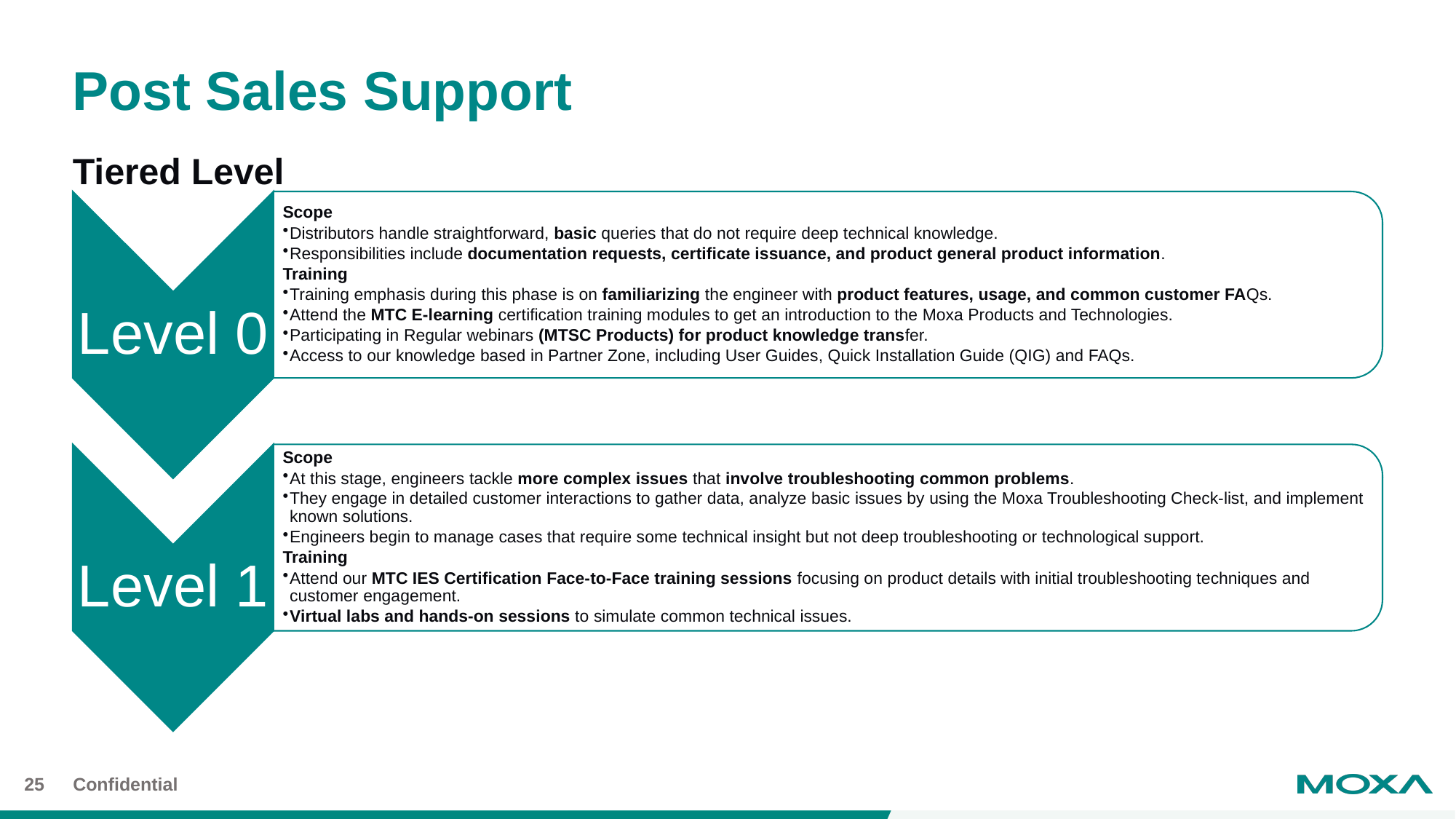

# Post Sales Support
Tiered Level

Level 0
Scope
Distributors handle straightforward, basic queries that do not require deep technical knowledge.
Responsibilities include documentation requests, certificate issuance, and product general product information.
Training
Training emphasis during this phase is on familiarizing the engineer with product features, usage, and common customer FAQs.
Attend the MTC E-learning certification training modules to get an introduction to the Moxa Products and Technologies.
Participating in Regular webinars (MTSC Products) for product knowledge transfer.
Access to our knowledge based in Partner Zone, including User Guides, Quick Installation Guide (QIG) and FAQs.
Level 1
Scope
At this stage, engineers tackle more complex issues that involve troubleshooting common problems.
They engage in detailed customer interactions to gather data, analyze basic issues by using the Moxa Troubleshooting Check-list, and implement known solutions.
Engineers begin to manage cases that require some technical insight but not deep troubleshooting or technological support.
Training
Attend our MTC IES Certification Face-to-Face training sessions focusing on product details with initial troubleshooting techniques and customer engagement.
Virtual labs and hands-on sessions to simulate common technical issues.